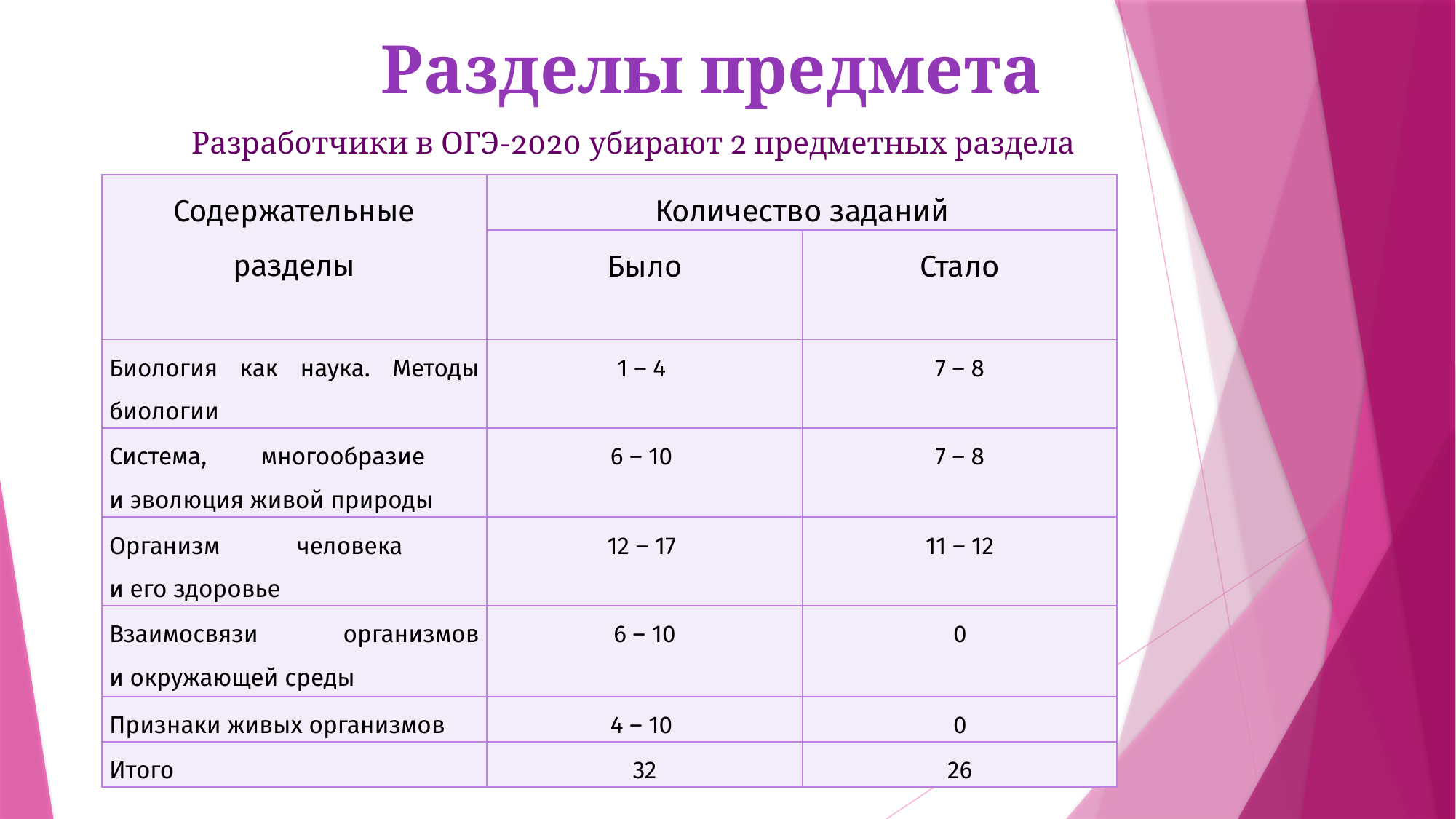

Разделы предмета
Разработчики в ОГЭ-2020 убирают 2 предметных раздела
| Содержательные разделы | Количество заданий |  |
| --- | --- | --- |
|  | Было | Стало |
| Биология как наука. Методы биологии | 1 – 4 | 7 – 8 |
| Система, многообразие и эволюция живой природы | 6 – 10 | 7 – 8 |
| Организм человека и его здоровье | 12 – 17 | 11 – 12 |
| Взаимосвязи организмов и окружающей среды | 6 – 10 | 0 |
| Признаки живых организмов | 4 – 10 | 0 |
| Итого | 32 | 26 |